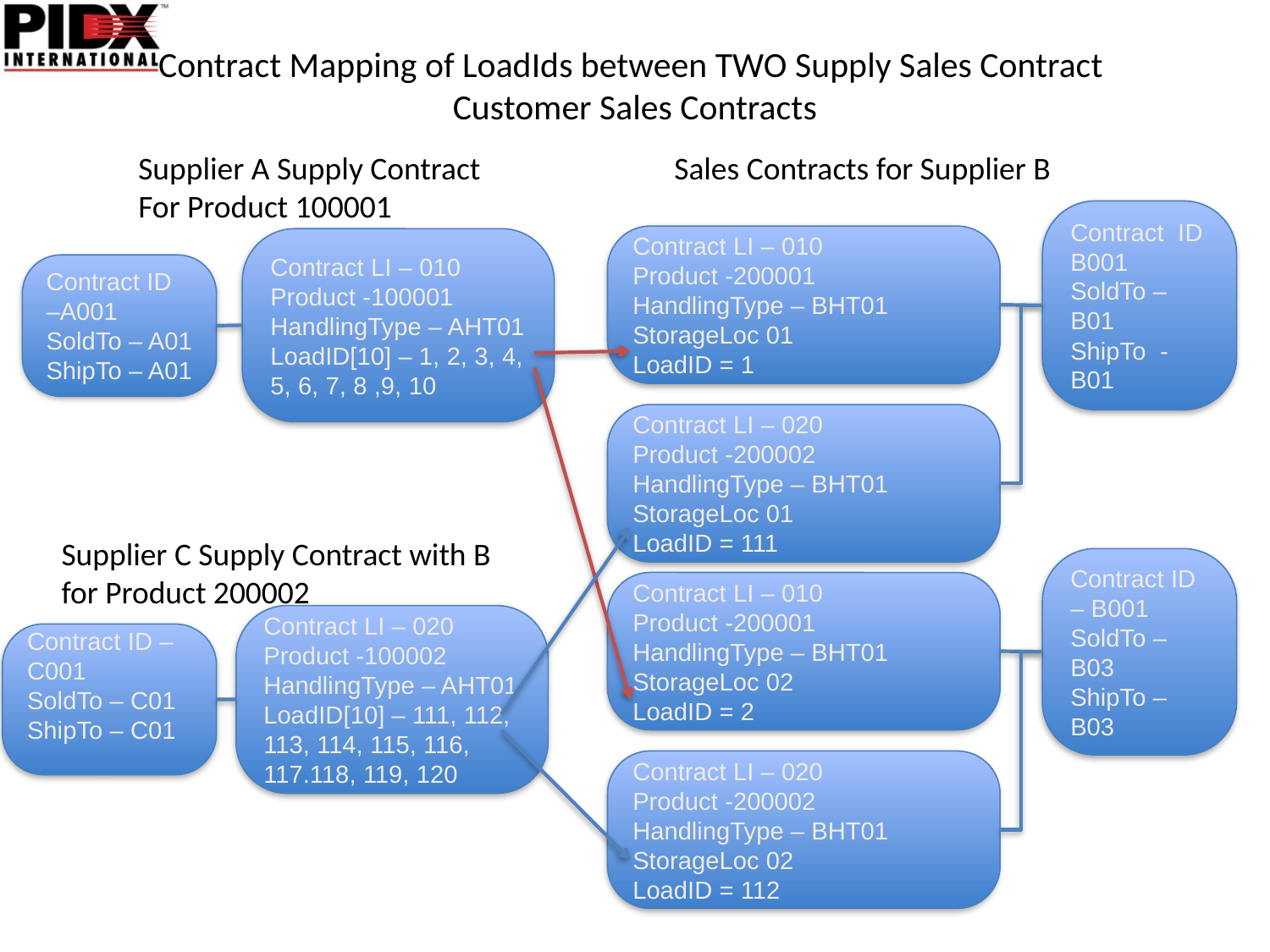

# Contract Mapping of LoadIds between TWO Supply Sales Contract Customer Sales Contracts
Supplier A Supply Contract                           Sales Contracts for Supplier B
For Product 100001
Contract  ID
B001
SoldTo – B01
ShipTo  -B01
Contract LI – 010
Product -200001
HandlingType – BHT01
StorageLoc 01
LoadID = 1
Contract LI – 010
Product -100001
HandlingType – AHT01
LoadID[10] – 1, 2, 3, 4, 5, 6, 7, 8 ,9, 10
Contract ID –A001
SoldTo – A01
ShipTo – A01
Contract LI – 020
Product -200002
HandlingType – BHT01
StorageLoc 01
LoadID = 111
Supplier C Supply Contract with B for Product 200002
Contract ID – B001
SoldTo – B03
ShipTo – B03
Contract LI – 010
Product -200001
HandlingType – BHT01
StorageLoc 02
LoadID = 2
Contract LI – 020
Product -100002
HandlingType – AHT01
LoadID[10] – 111, 112, 113, 114, 115, 116, 117.118, 119, 120
Contract ID –C001
SoldTo – C01
ShipTo – C01

Contract LI – 020
Product -200002
HandlingType – BHT01
StorageLoc 02
LoadID = 112